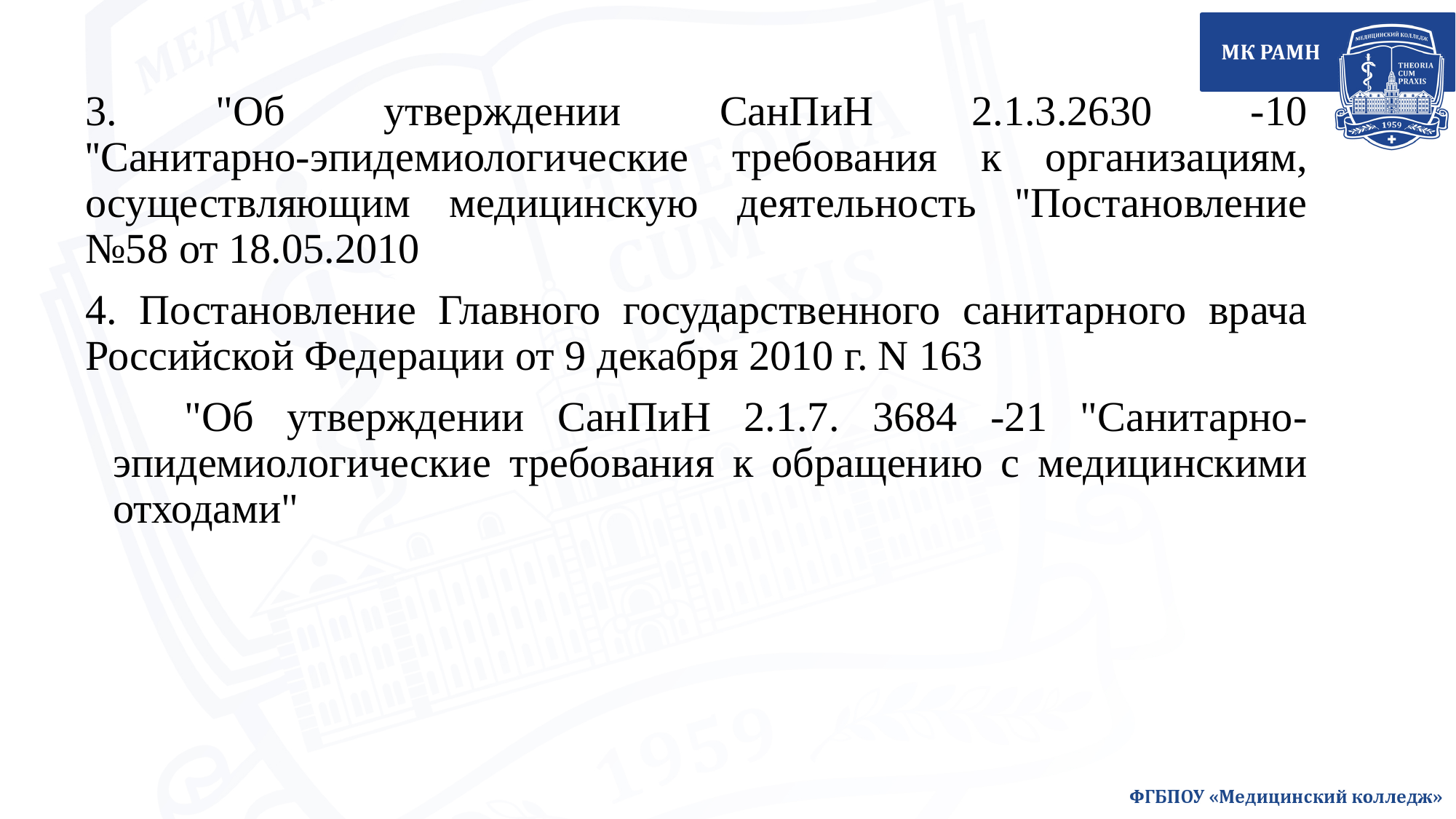

3. "Об утверждении СанПиН 2.1.3.2630 -10
''Санитарно-эпидемиологические требования к организациям,
осуществляющим медицинскую деятельность ''Постановление №58 от 18.05.2010
4. Постановление Главного государственного санитарного врача Российской Федерации от 9 декабря 2010 г. N 163
   "Об утверждении СанПиН 2.1.7. 3684 -21 "Санитарно-эпидемиологические требования к обращению с медицинскими отходами"